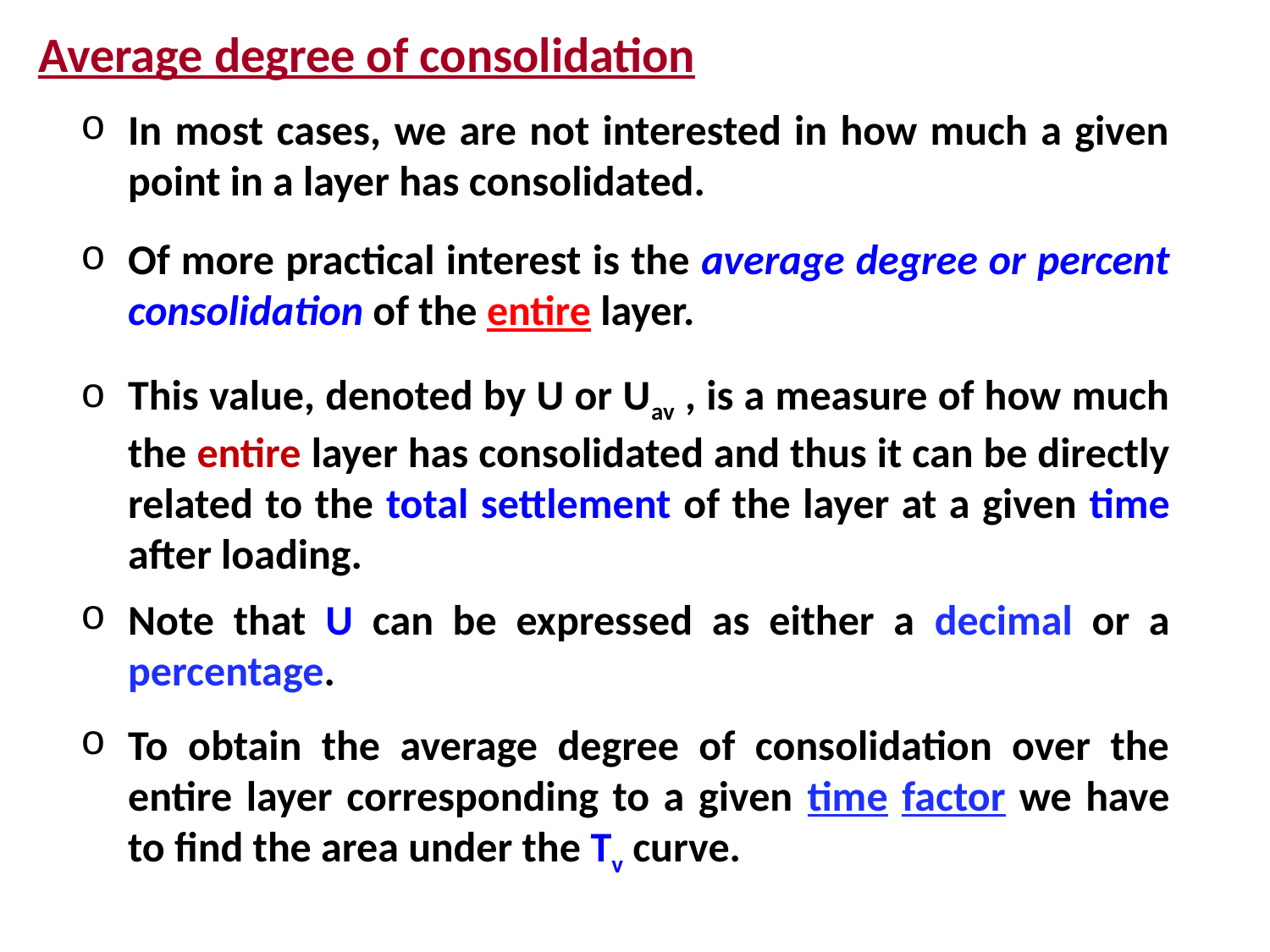

Average degree of consolidation
In most cases, we are not interested in how much a given point in a layer has consolidated.
Of more practical interest is the average degree or percent consolidation of the entire layer.
This value, denoted by U or Uav , is a measure of how much the entire layer has consolidated and thus it can be directly related to the total settlement of the layer at a given time after loading.
Note that U can be expressed as either a decimal or a percentage.
To obtain the average degree of consolidation over the entire layer corresponding to a given time factor we have to find the area under the Tv curve.